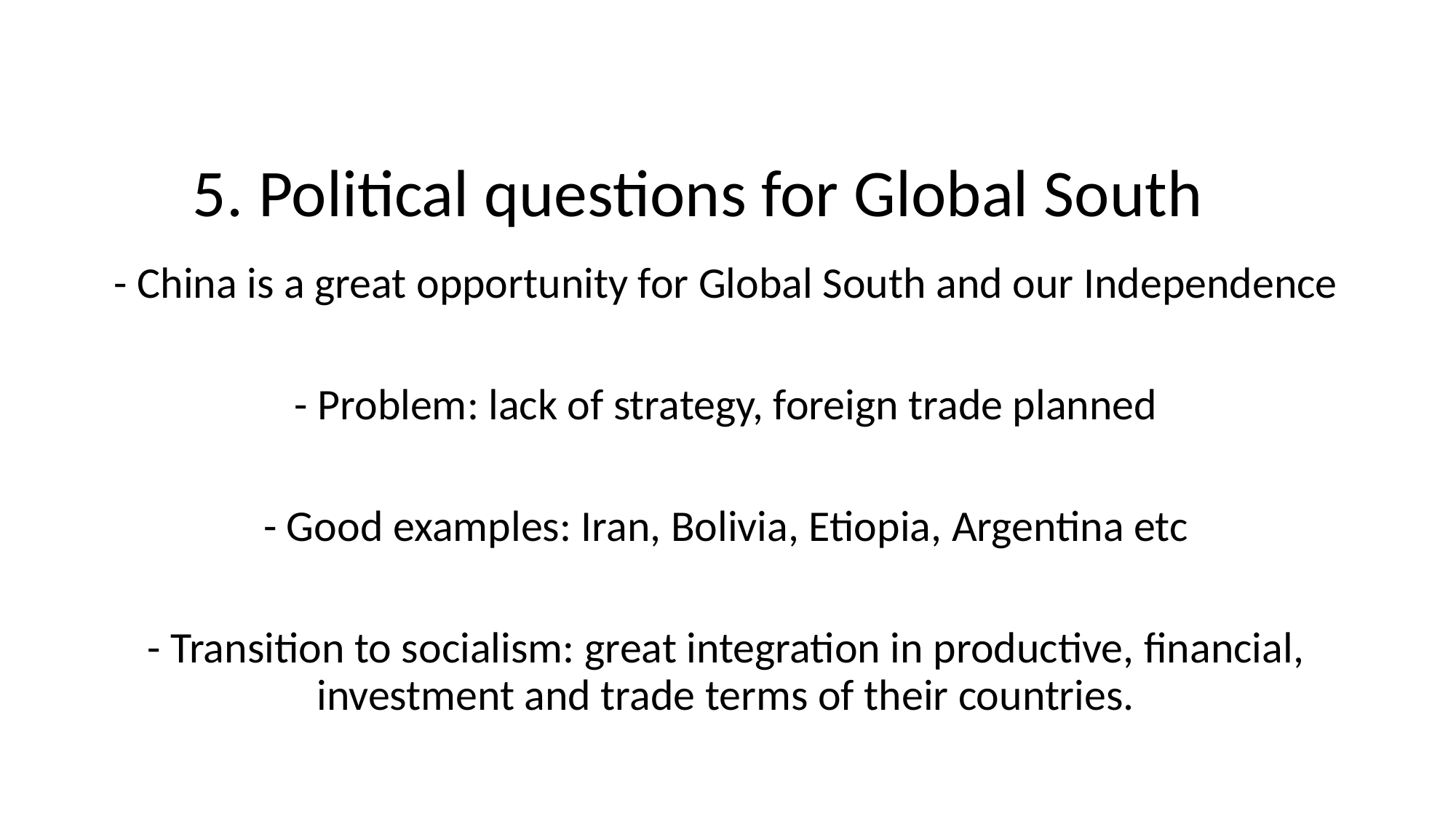

# 5. Political questions for Global South
- China is a great opportunity for Global South and our Independence

- Problem: lack of strategy, foreign trade planned

- Good examples: Iran, Bolivia, Etiopia, Argentina etc

- Transition to socialism: great integration in productive, financial, investment and trade terms of their countries.